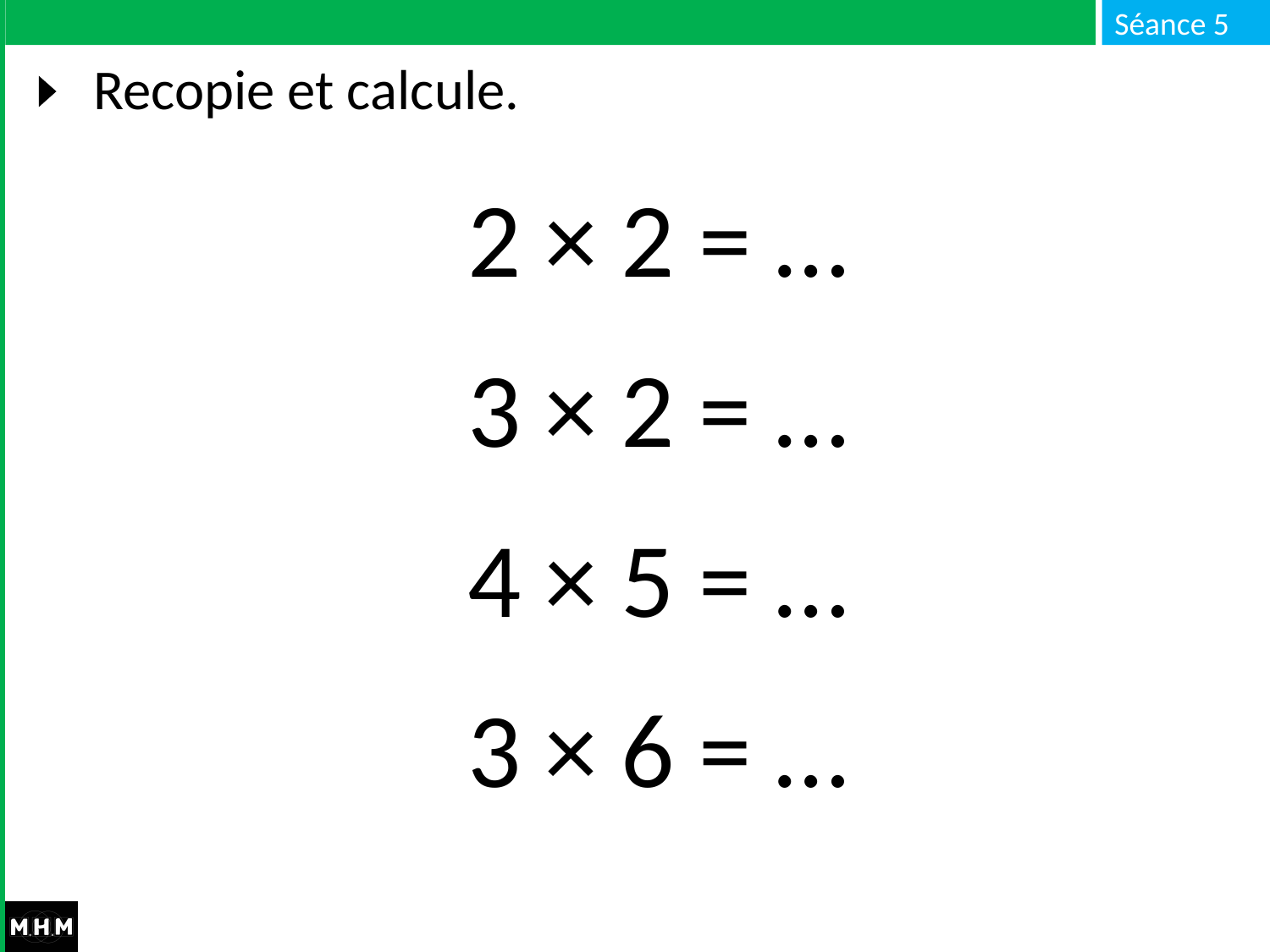

# Recopie et calcule.

2 × 2 = …
3 × 2 = …
4 × 5 = …
3 × 6 = …